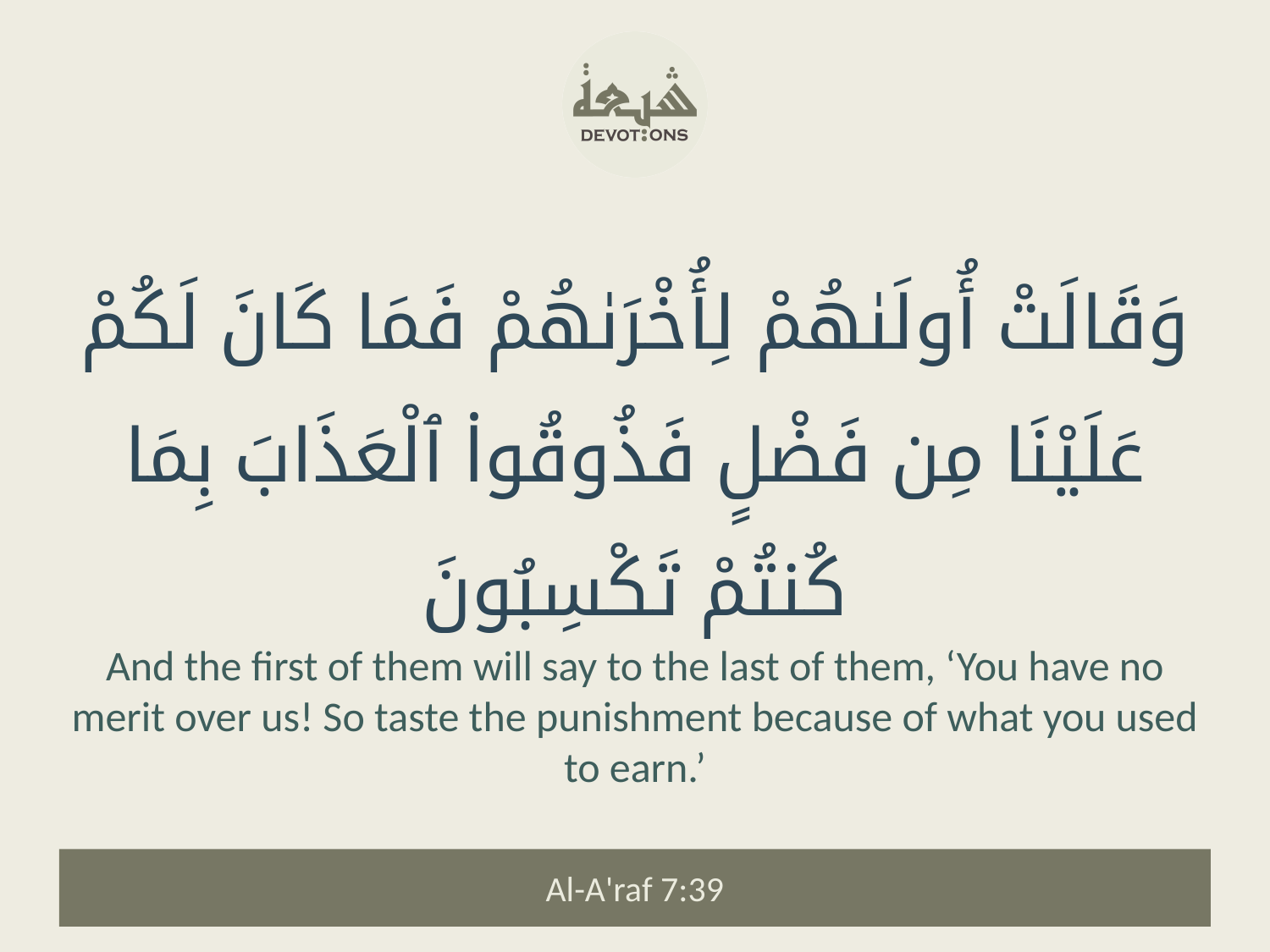

وَقَالَتْ أُولَىٰهُمْ لِأُخْرَىٰهُمْ فَمَا كَانَ لَكُمْ عَلَيْنَا مِن فَضْلٍ فَذُوقُوا۟ ٱلْعَذَابَ بِمَا كُنتُمْ تَكْسِبُونَ
And the first of them will say to the last of them, ‘You have no merit over us! So taste the punishment because of what you used to earn.’
Al-A'raf 7:39